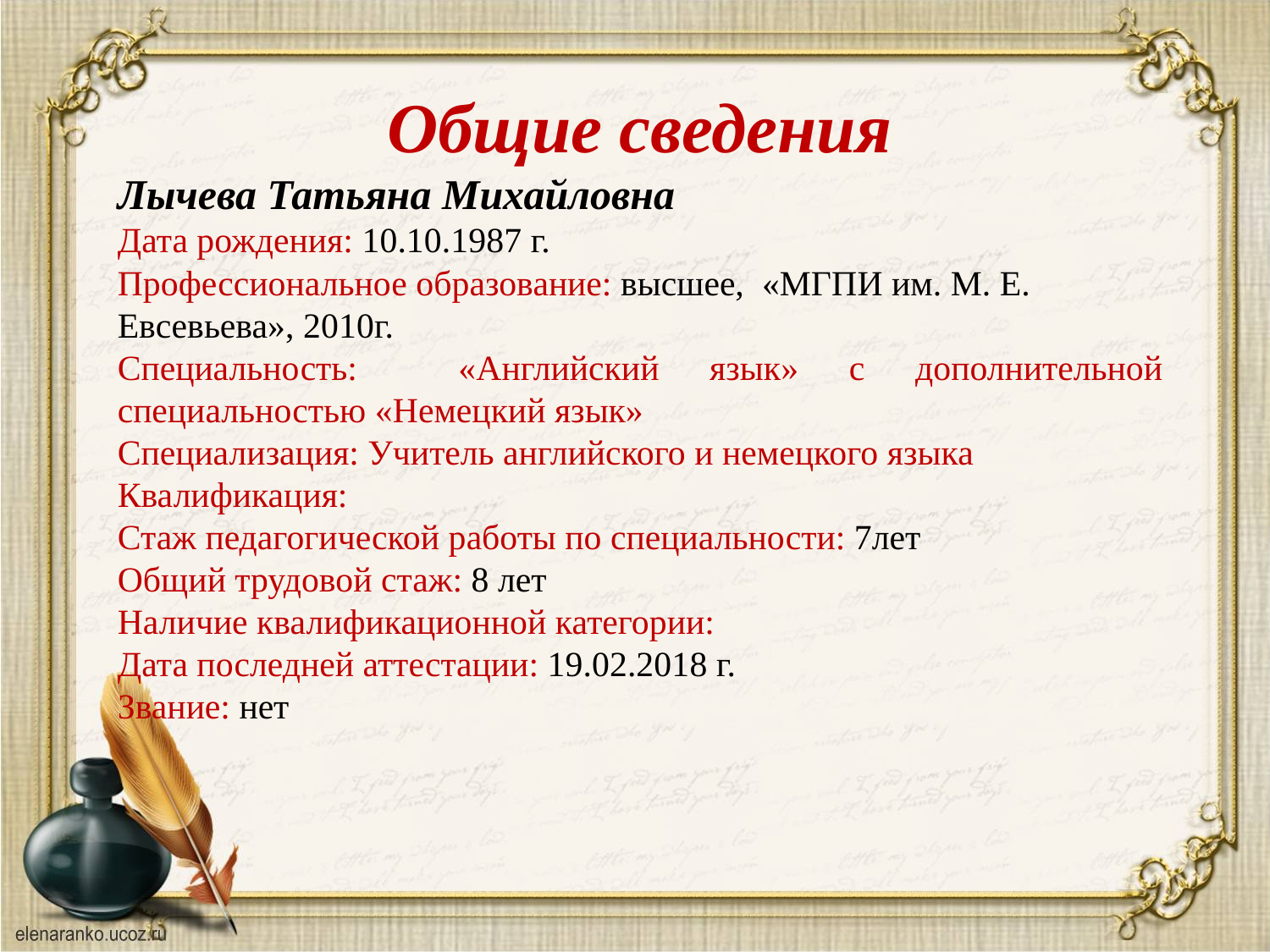

Общие сведения
Лычева Татьяна Михайловна
Дата рождения: 10.10.1987 г.
Профессиональное образование: высшее,  «МГПИ им. М. Е. Евсевьева», 2010г.
Специальность:  «Английский язык» с дополнительной специальностью «Немецкий язык»
Специализация: Учитель английского и немецкого языка
Квалификация:
Стаж педагогической работы по специальности: 7лет
Общий трудовой стаж: 8 лет
Наличие квалификационной категории:
Дата последней аттестации: 19.02.2018 г.
Звание: нет